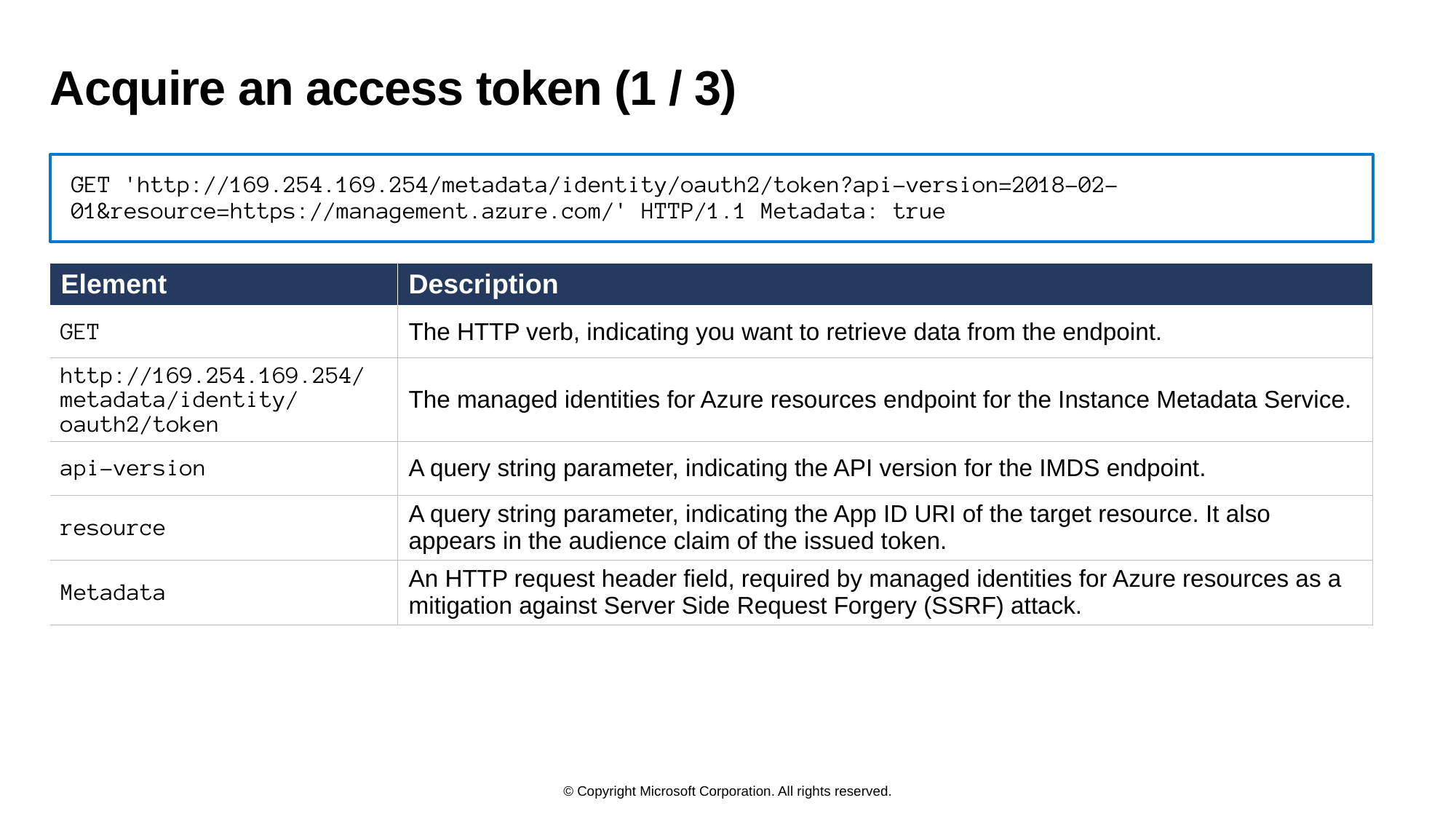

# Acquire an access token (1 / 3)
GET 'http://169.254.169.254/metadata/identity/oauth2/token?api-version=2018-02-01&resource=https://management.azure.com/' HTTP/1.1 Metadata: true
| Element | Description |
| --- | --- |
| GET | The HTTP verb, indicating you want to retrieve data from the endpoint. |
| http://169.254.169.254/metadata/identity/oauth2/token | The managed identities for Azure resources endpoint for the Instance Metadata Service. |
| api-version | A query string parameter, indicating the API version for the IMDS endpoint. |
| resource | A query string parameter, indicating the App ID URI of the target resource. It also appears in the audience claim of the issued token. |
| Metadata | An HTTP request header field, required by managed identities for Azure resources as a mitigation against Server Side Request Forgery (SSRF) attack. |